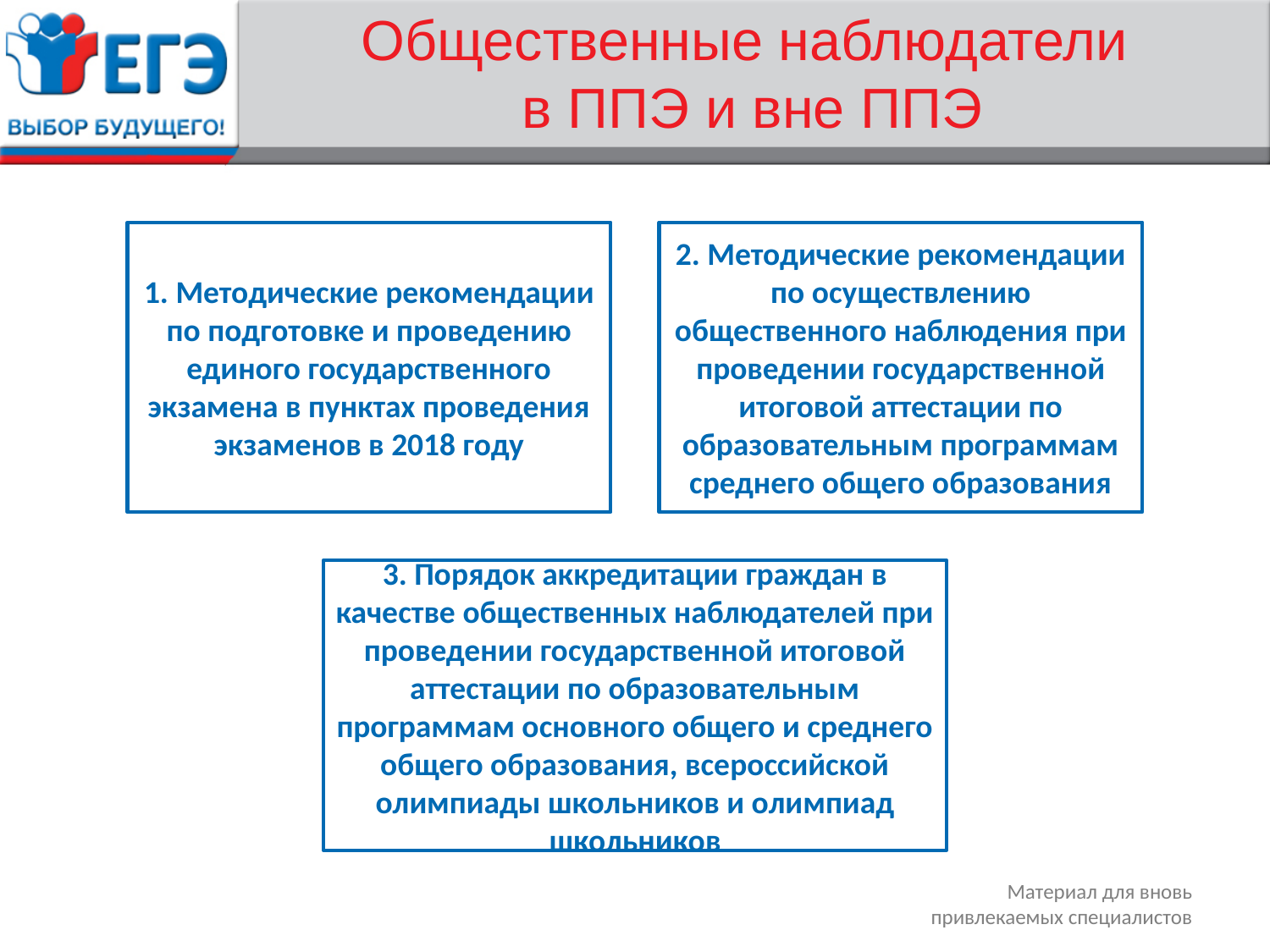

# Общественные наблюдатели в ППЭ и вне ППЭ
1. Методические рекомендации по подготовке и проведению единого государственного экзамена в пунктах проведения экзаменов в 2018 году
2. Методические рекомендации по осуществлению общественного наблюдения при проведении государственной итоговой аттестации по образовательным программам среднего общего образования
3. Порядок аккредитации граждан в качестве общественных наблюдателей при проведении государственной итоговой аттестации по образовательным программам основного общего и среднего общего образования, всероссийской олимпиады школьников и олимпиад школьников